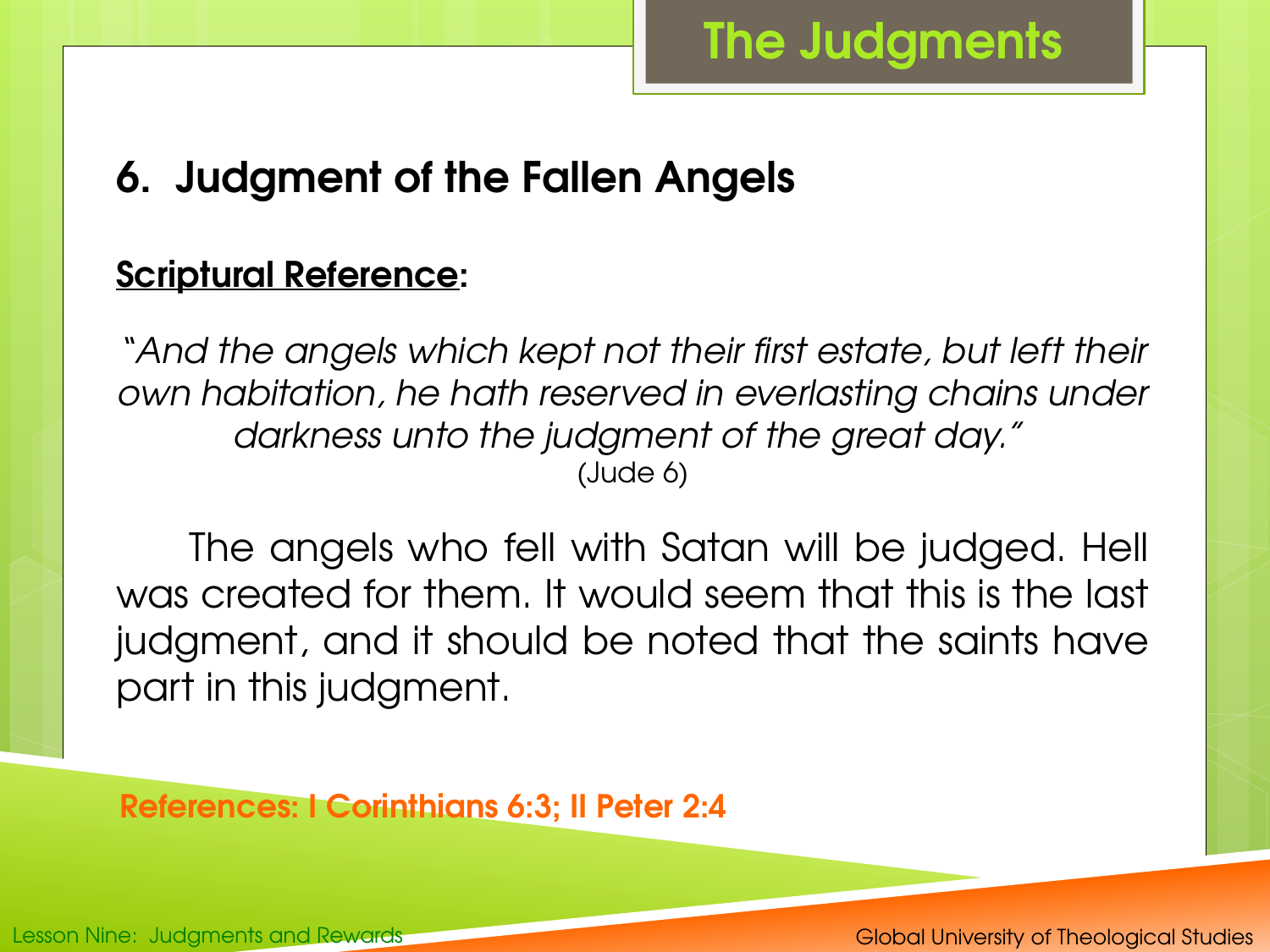

The Judgments
6.  Judgment of the Fallen Angels

Scriptural Reference:

“And the angels which kept not their first estate, but left their own habitation, he hath reserved in everlasting chains under darkness unto the judgment of the great day.”
(Jude 6)

     The angels who fell with Satan will be judged. Hell was created for them. It would seem that this is the last judgment, and it should be noted that the saints have part in this judgment.

 Global University of Theological Studies
Lesson Nine:  Judgments and Rewards
References: I Corinthians 6:3; II Peter 2:4